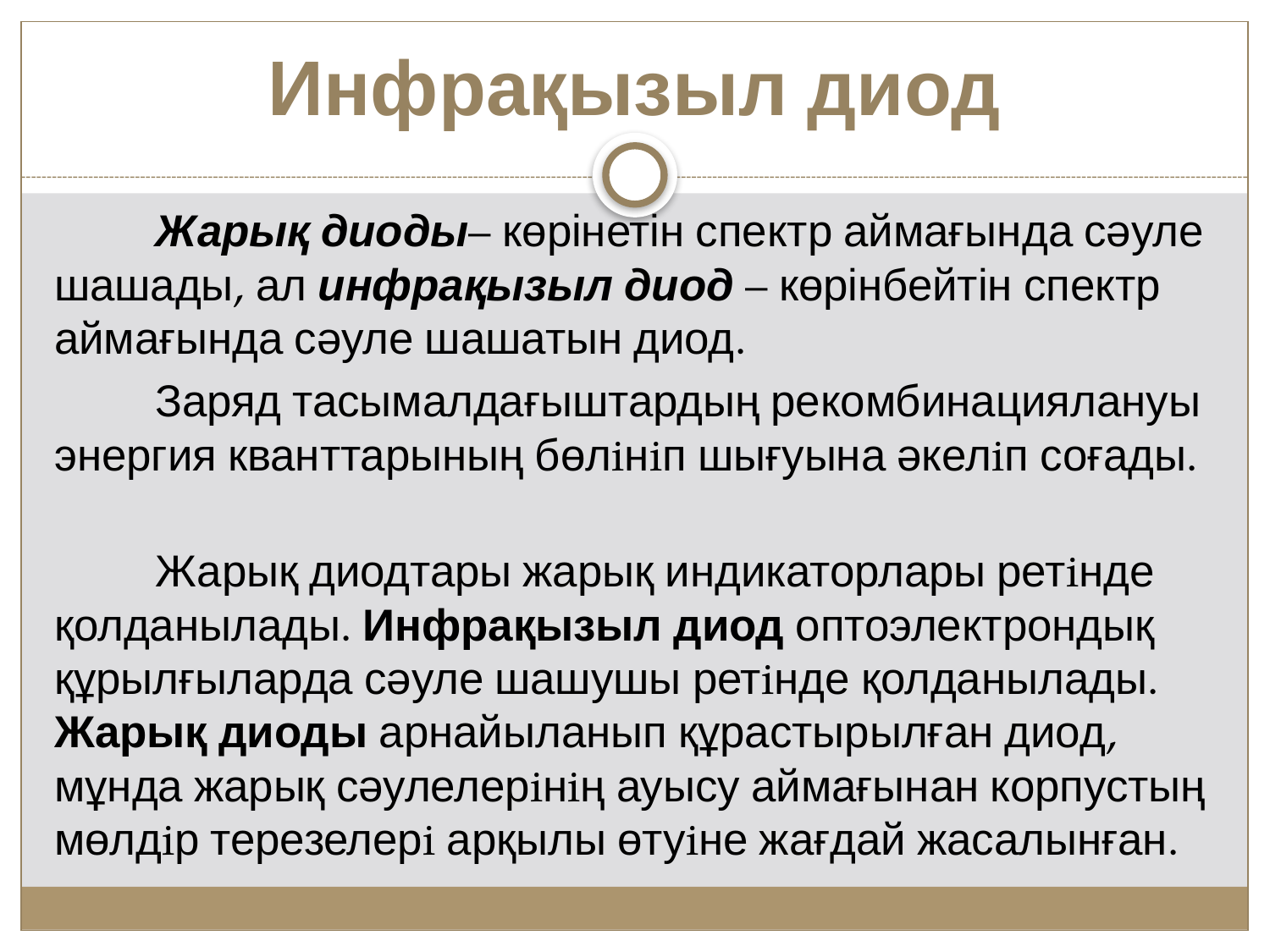

# Инфрақызыл диод
         Жарық диоды– көрінетін спектр аймағында сәуле шашады, ал инфрақызыл диод – көрінбейтін спектр аймағында сәуле шашатын диод.
         Заряд тасымалдағыштардың рекомбинациялануы энергия кванттарының бөлiнiп шығуына әкелiп соғады.
         Жарық диодтары жарық индикаторлары ретiнде қолданылады. Инфрақызыл диод оптоэлектрондық құрылғыларда сәуле шашушы ретiнде қолданылады. Жарық диоды арнайыланып құрастырылған диод, мұнда жарық сәулелерiнiң ауысу аймағынан корпустың мөлдiр терезелерi арқылы өтуiне жағдай жасалынған.